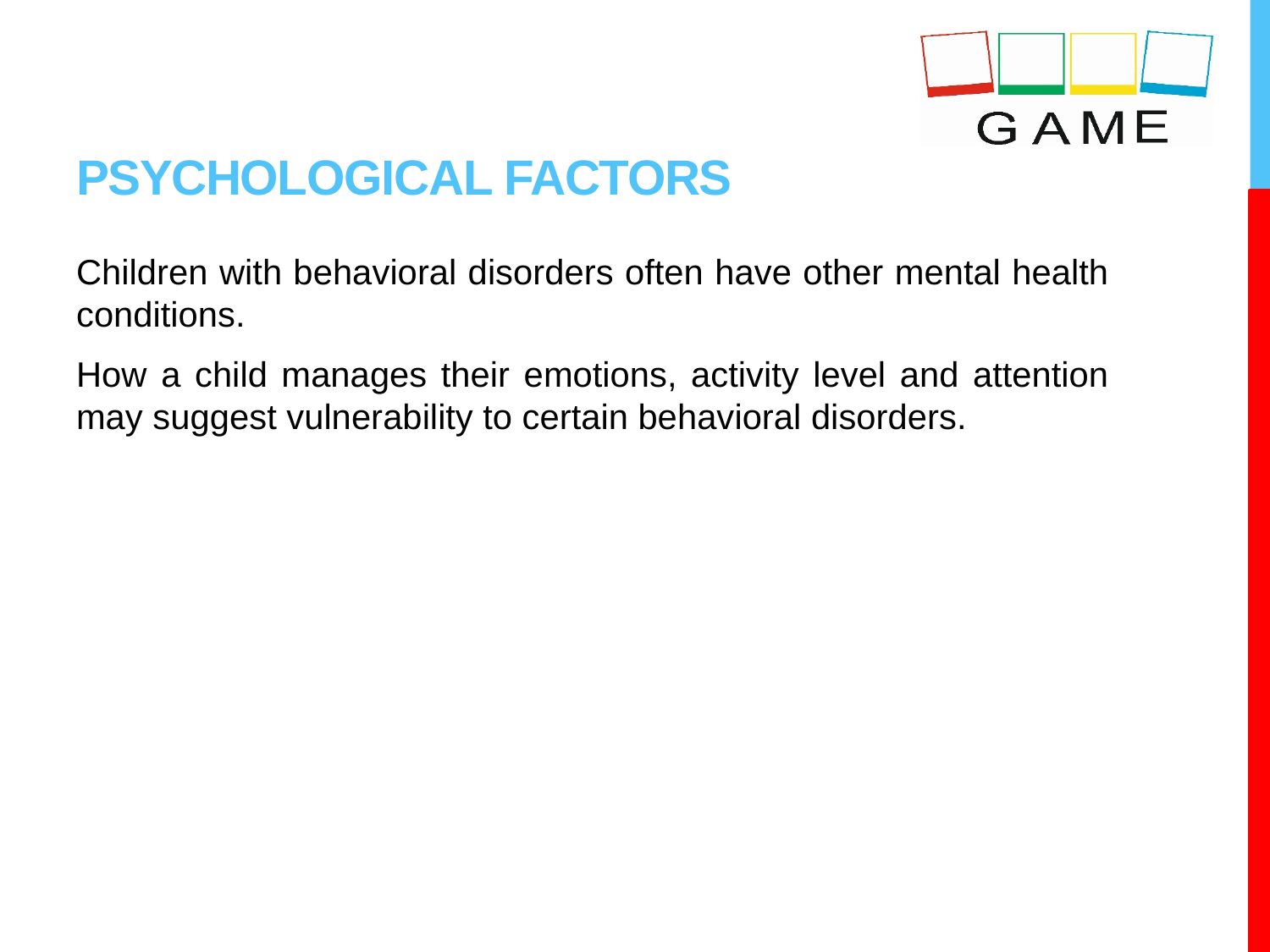

# Psychological factors
Children with behavioral disorders often have other mental health conditions.
How a child manages their emotions, activity level and attention may suggest vulnerability to certain behavioral disorders.